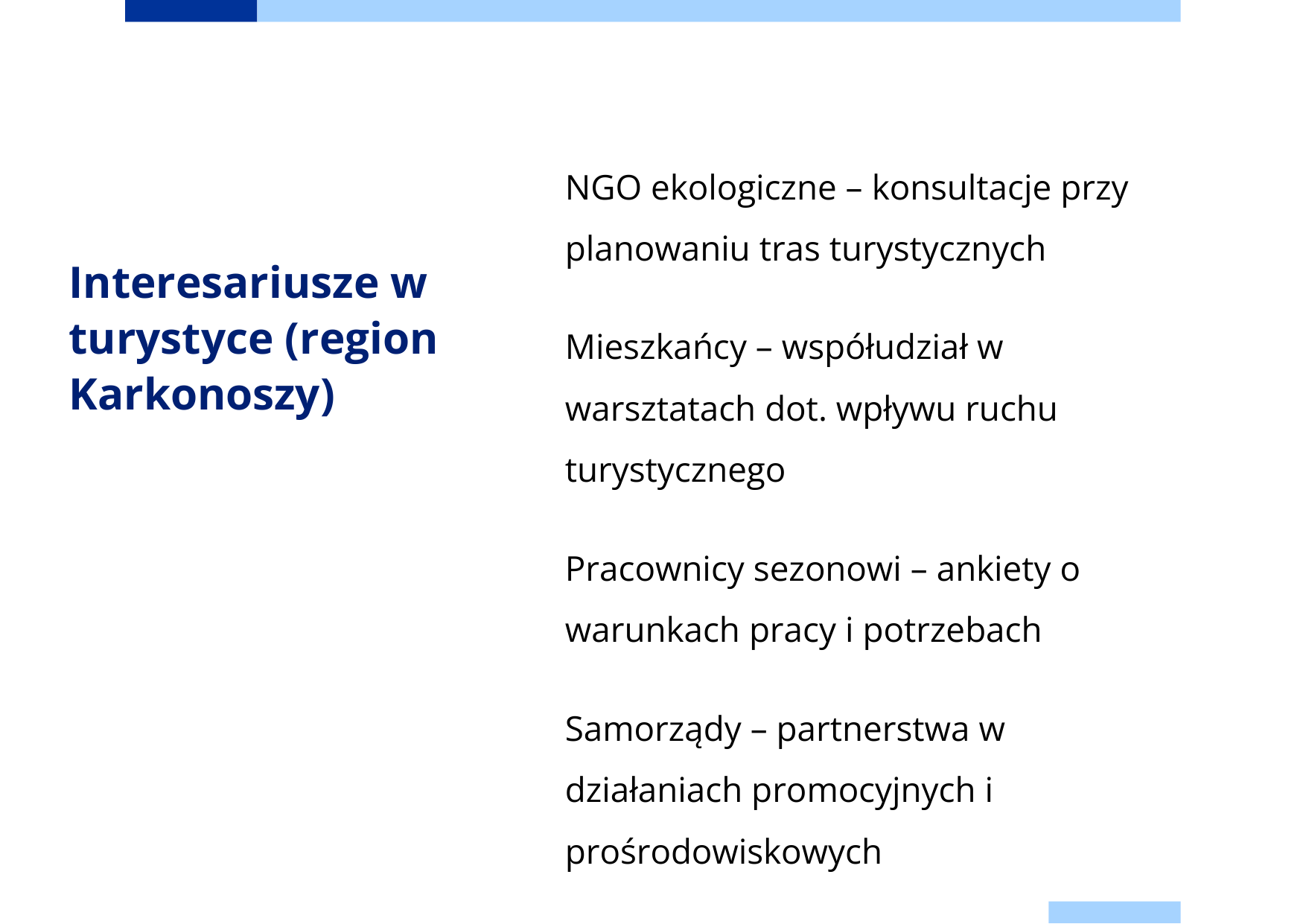

NGO ekologiczne – konsultacje przy planowaniu tras turystycznych
Mieszkańcy – współudział w warsztatach dot. wpływu ruchu turystycznego
Pracownicy sezonowi – ankiety o warunkach pracy i potrzebach
Samorządy – partnerstwa w działaniach promocyjnych i prośrodowiskowych
# Interesariusze w turystyce (region Karkonoszy)